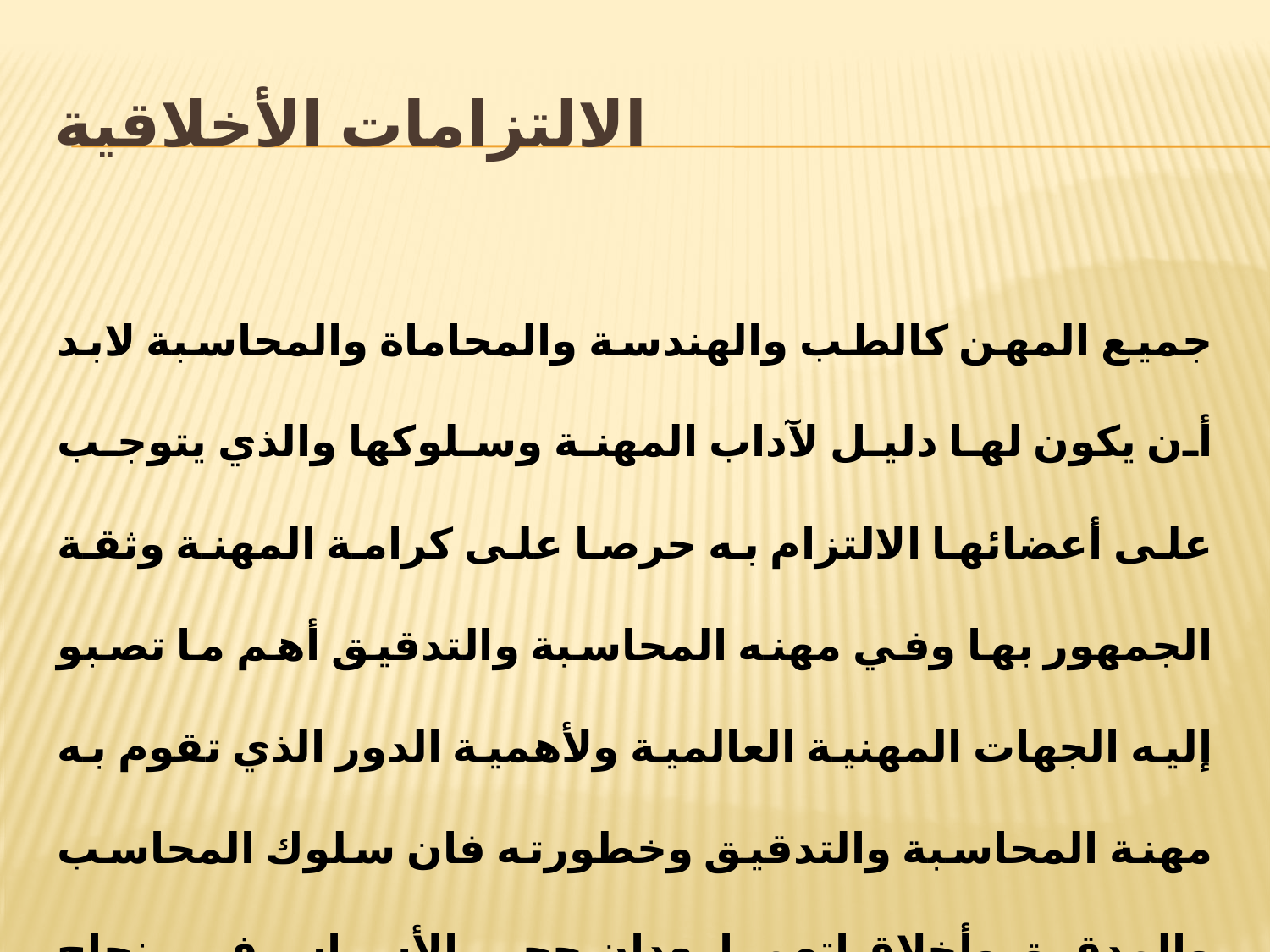

# الالتزامات الأخلاقية
جميع المهن كالطب والهندسة والمحاماة والمحاسبة لابد أن يكون لها دليل لآداب المهنة وسلوكها والذي يتوجب على أعضائها الالتزام به حرصا على كرامة المهنة وثقة الجمهور بها وفي مهنه المحاسبة والتدقيق أهم ما تصبو إليه الجهات المهنية العالمية ولأهمية الدور الذي تقوم به مهنة المحاسبة والتدقيق وخطورته فان سلوك المحاسب والمدقق وأخلاقياتهما يعدان حجر الأساس في نجاح المهنة